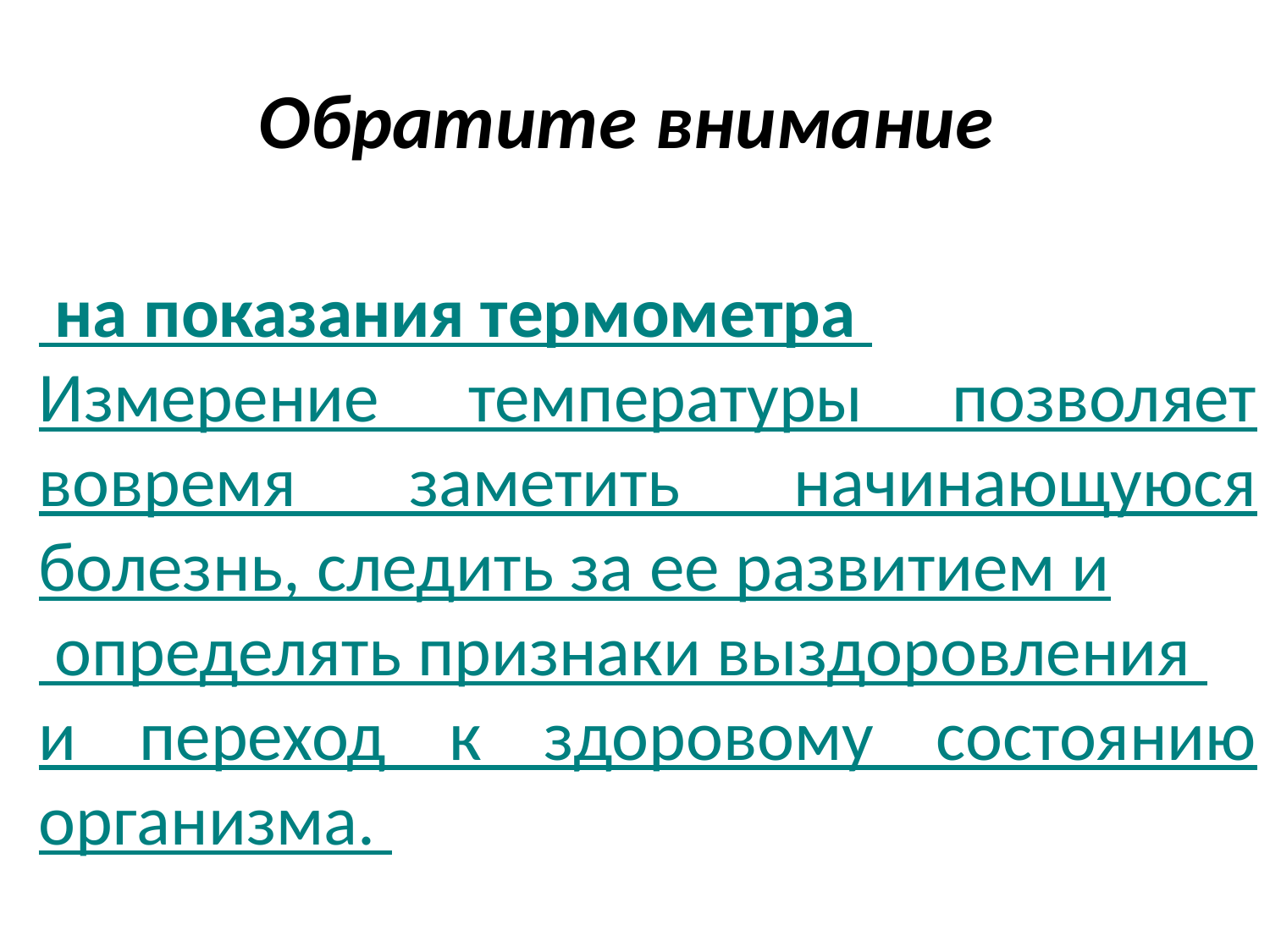

# Обратите внимание
 на показания термометра
Измерение температуры позволяет вовремя заметить начинающуюся болезнь, следить за ее развитием и
 определять признаки выздоровления
и переход к здоровому состоянию организма.